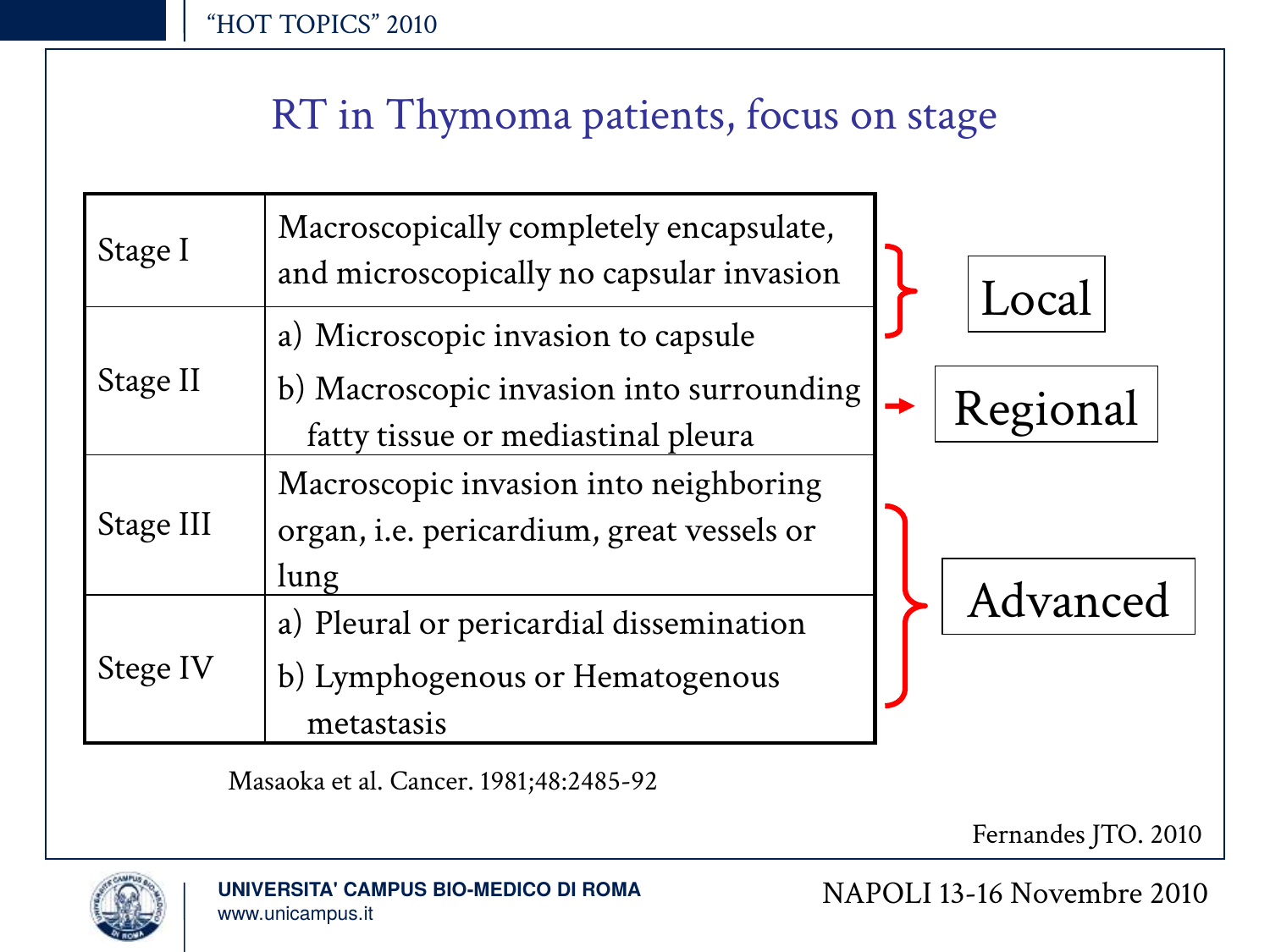

# “HOT TOPICS” 2010
RT in Thymoma patients, focus on stage
| Stage I | Macroscopically completely encapsulate, and microscopically no capsular invasion |
| --- | --- |
| Stage II | Microscopic invasion to capsule Macroscopic invasion into surrounding fatty tissue or mediastinal pleura |
| Stage III | Macroscopic invasion into neighboring organ, i.e. pericardium, great vessels or lung |
| Stege IV | Pleural or pericardial dissemination Lymphogenous or Hematogenous metastasis |

Local
Regional

Advanced
Masaoka et al. Cancer. 1981;48:2485-92
Fernandes JTO. 2010
NAPOLI 13-16 Novembre 2010